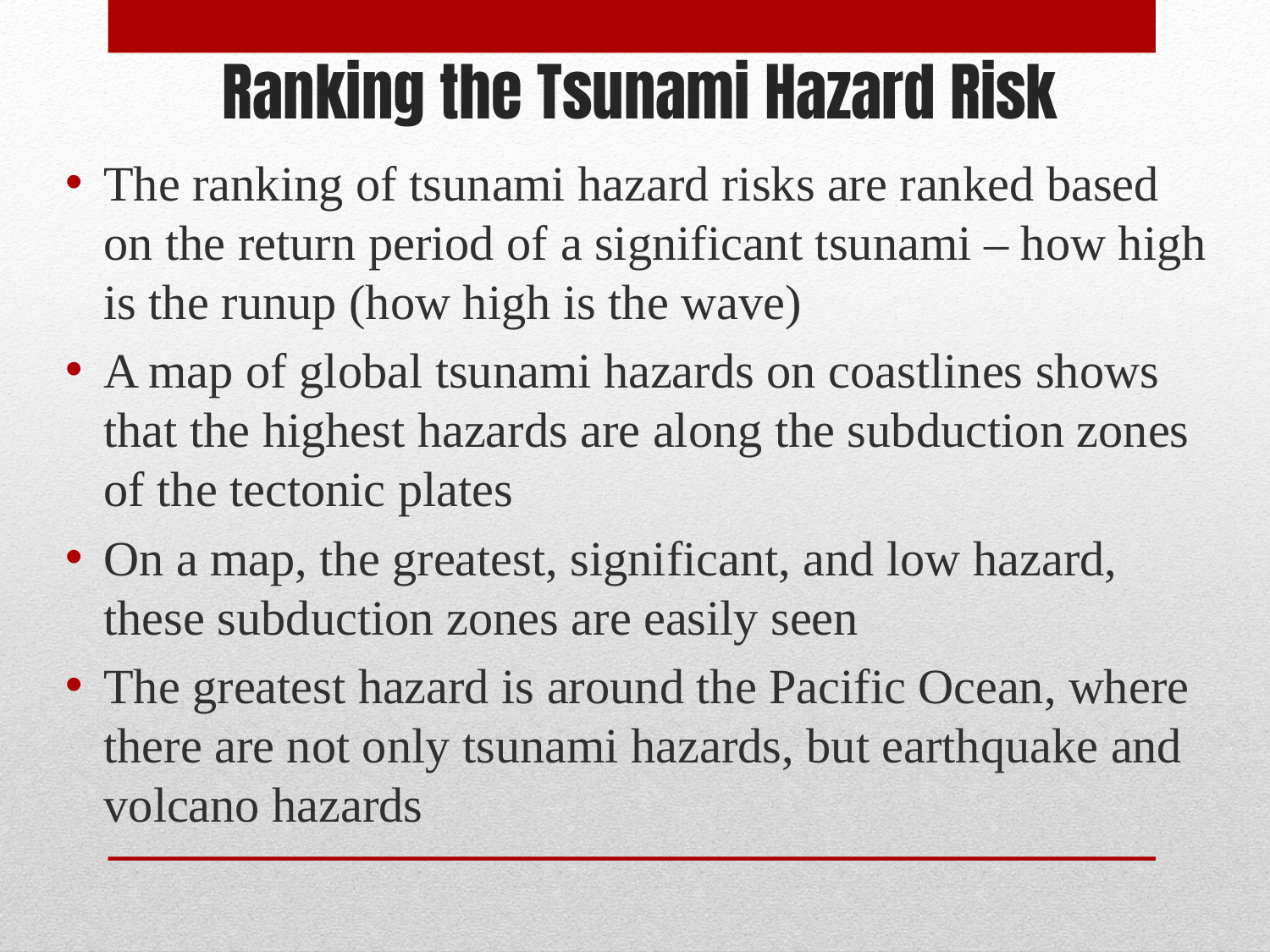

Ranking the Tsunami Hazard Risk
The ranking of tsunami hazard risks are ranked based on the return period of a significant tsunami – how high is the runup (how high is the wave)
A map of global tsunami hazards on coastlines shows that the highest hazards are along the subduction zones of the tectonic plates
On a map, the greatest, significant, and low hazard, these subduction zones are easily seen
The greatest hazard is around the Pacific Ocean, where there are not only tsunami hazards, but earthquake and volcano hazards